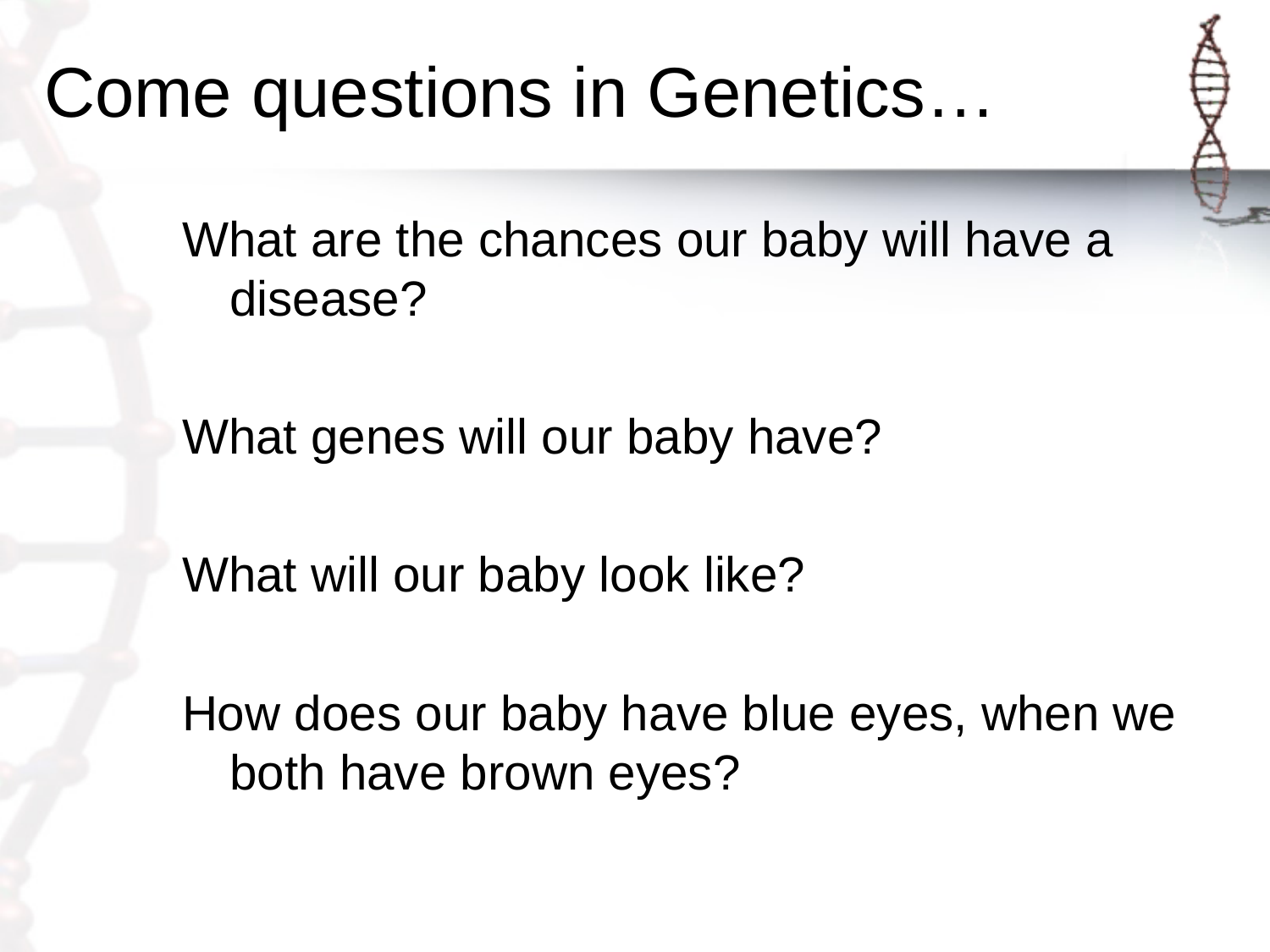

# Come questions in Genetics…
What are the chances our baby will have a disease?

What genes will our baby have?

What will our baby look like?

How does our baby have blue eyes, when we both have brown eyes?